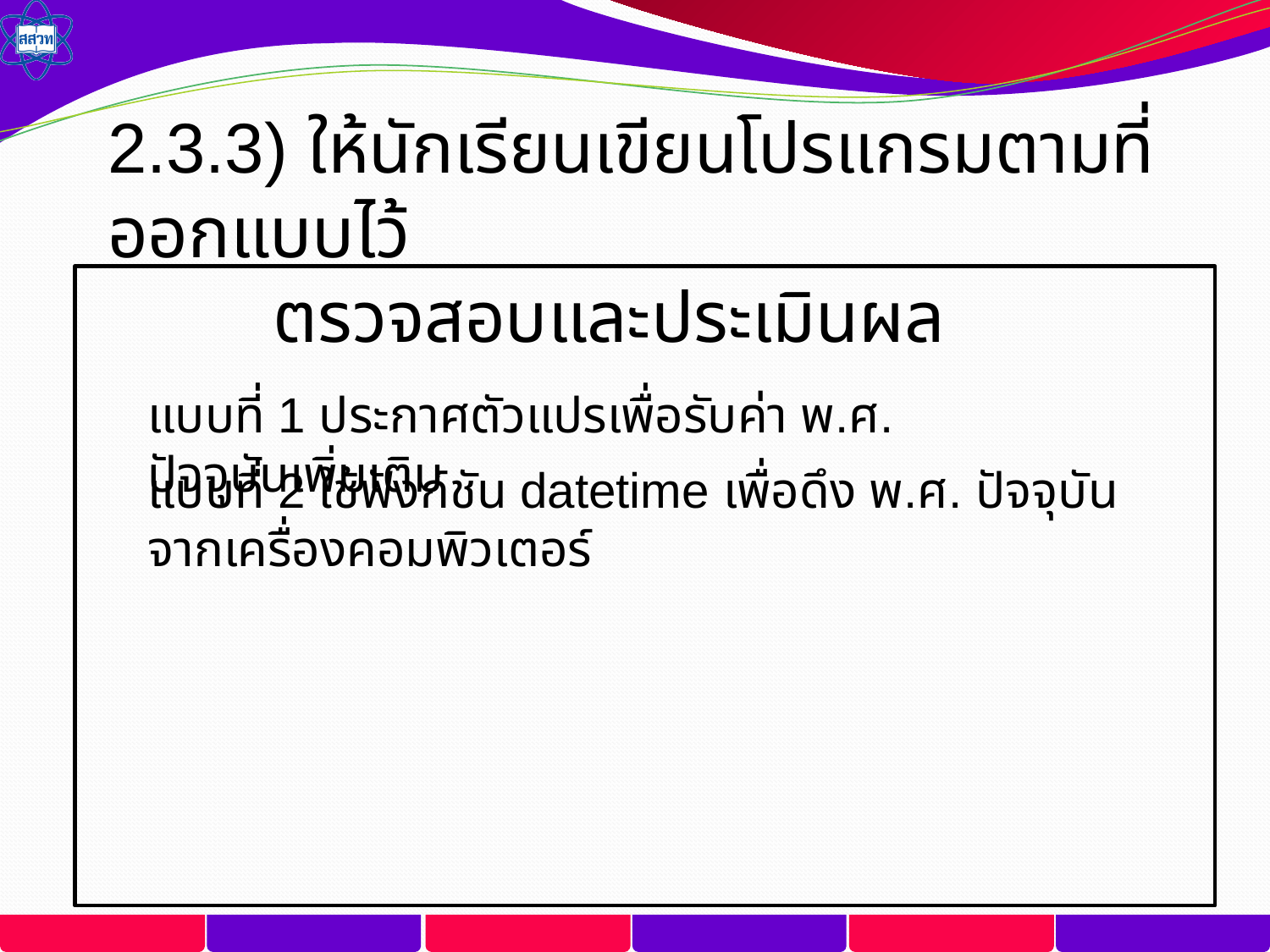

2.3.3) ให้นักเรียนเขียนโปรแกรมตามที่ออกแบบไว้
         ตรวจสอบและประเมินผล

แบบที่ 1 ประกาศตัวแปรเพื่อรับค่า พ.ศ. ปัจจุบันเพิ่มเติม
แบบที่ 2 ใช้ฟังก์ชัน datetime เพื่อดึง พ.ศ. ปัจจุบันจากเครื่องคอมพิวเตอร์